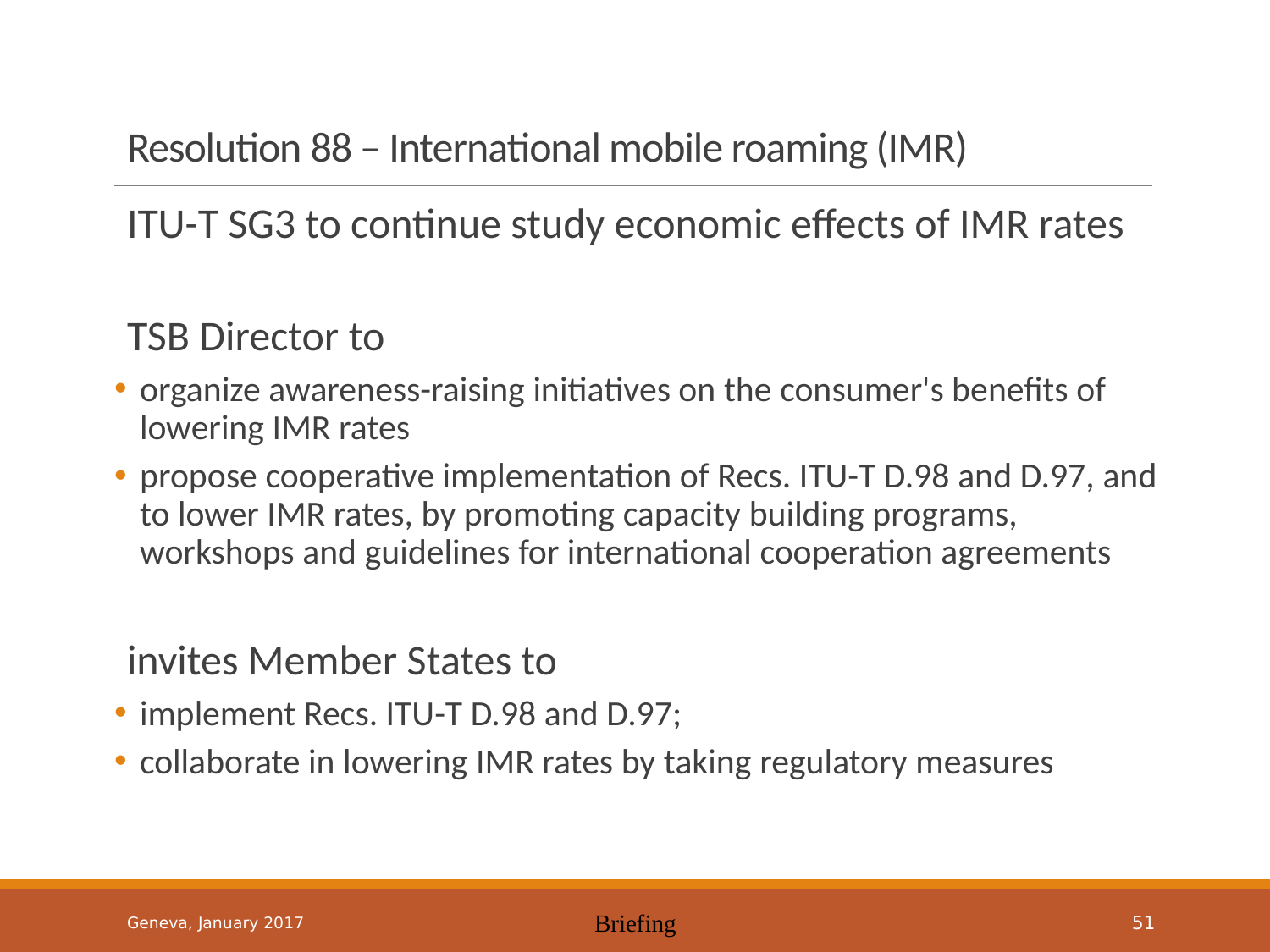

# Resolution 88 – International mobile roaming (IMR)
ITU-T SG3 to continue study economic effects of IMR rates

TSB Director to
organize awareness-raising initiatives on the consumer's benefits of lowering IMR rates
propose cooperative implementation of Recs. ITU-T D.98 and D.97, and to lower IMR rates, by promoting capacity building programs, workshops and guidelines for international cooperation agreements

invites Member States to
implement Recs. ITU-T D.98 and D.97;
collaborate in lowering IMR rates by taking regulatory measures

Geneva, January 2017
Briefing
51